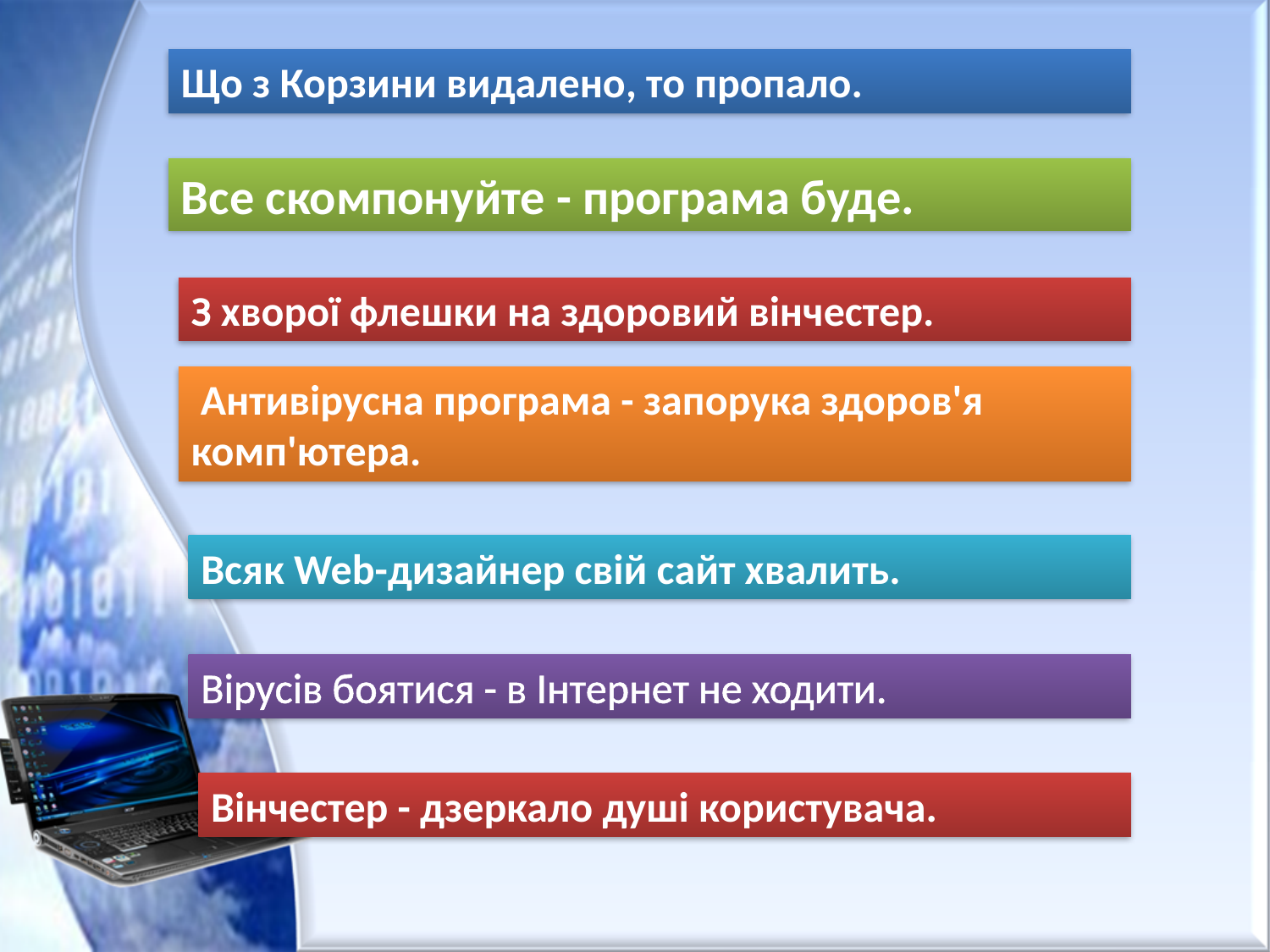

Що з Корзини видалено, то пропало.
Все скомпонуйте - програма буде.
З хворої флешки на здоровий вінчестер.
 Антивірусна програма - запорука здоров'я комп'ютера.
Всяк Web-дизайнер свій сайт хвалить.
Вірусів боятися - в ​​Інтернет не ходити.
Вінчестер - дзеркало душі користувача.